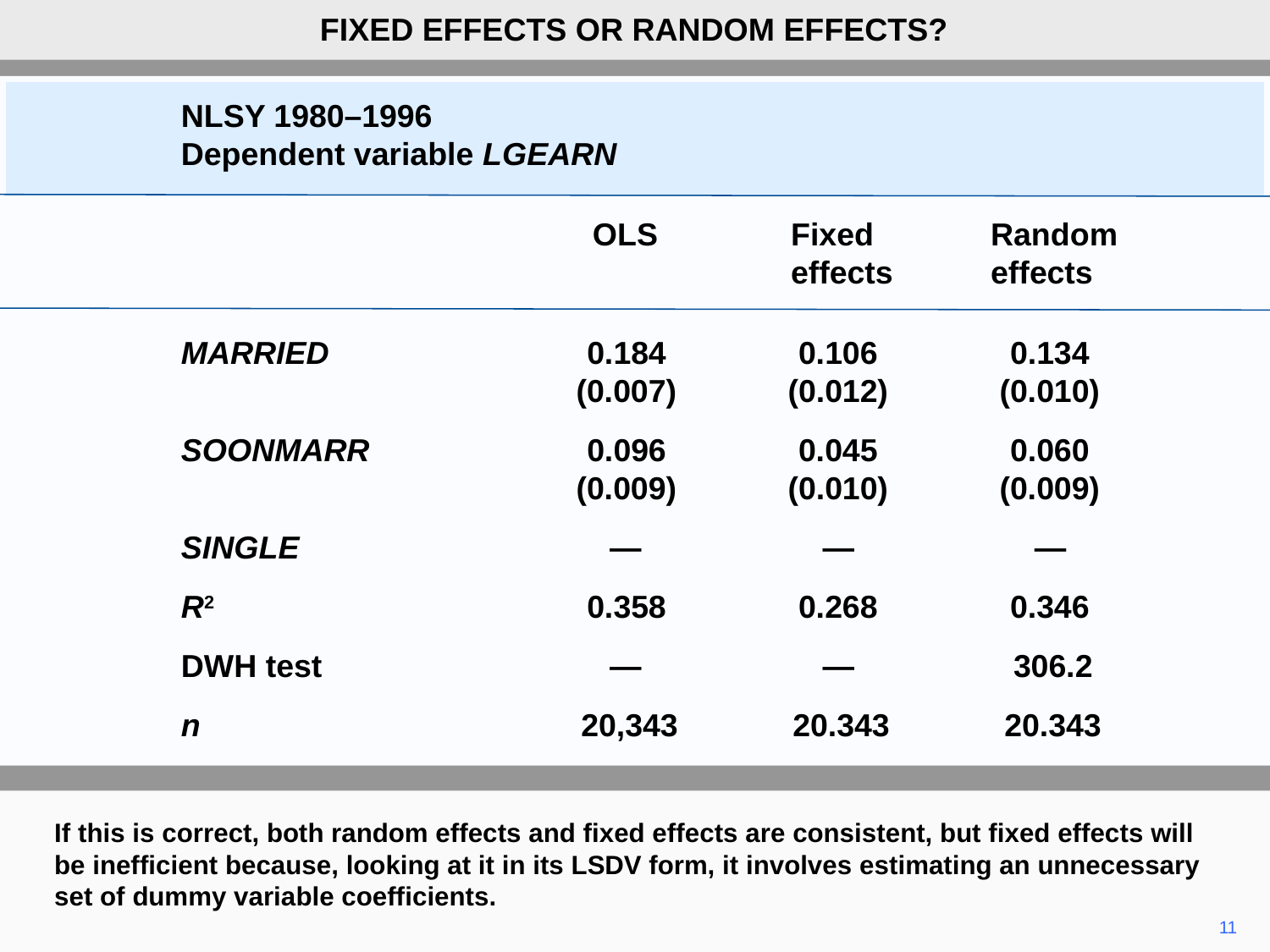

FIXED EFFECTS OR RANDOM EFFECTS?

NLSY 1980–1996
Dependent variable LGEARN
	OLS	Fixed	Random
		effects	effects
MARRIED	0.184	0.106	0.134
	(0.007)	(0.012)	(0.010)
SOONMARR	0.096	0.045	0.060
	(0.009)	(0.010)	(0.009)
SINGLE	—	—	—
R2	0.358	0.268	0.346
DWH test	—	—	306.2
n	20,343	20.343	20.343

If this is correct, both random effects and fixed effects are consistent, but fixed effects will be inefficient because, looking at it in its LSDV form, it involves estimating an unnecessary set of dummy variable coefficients.
11